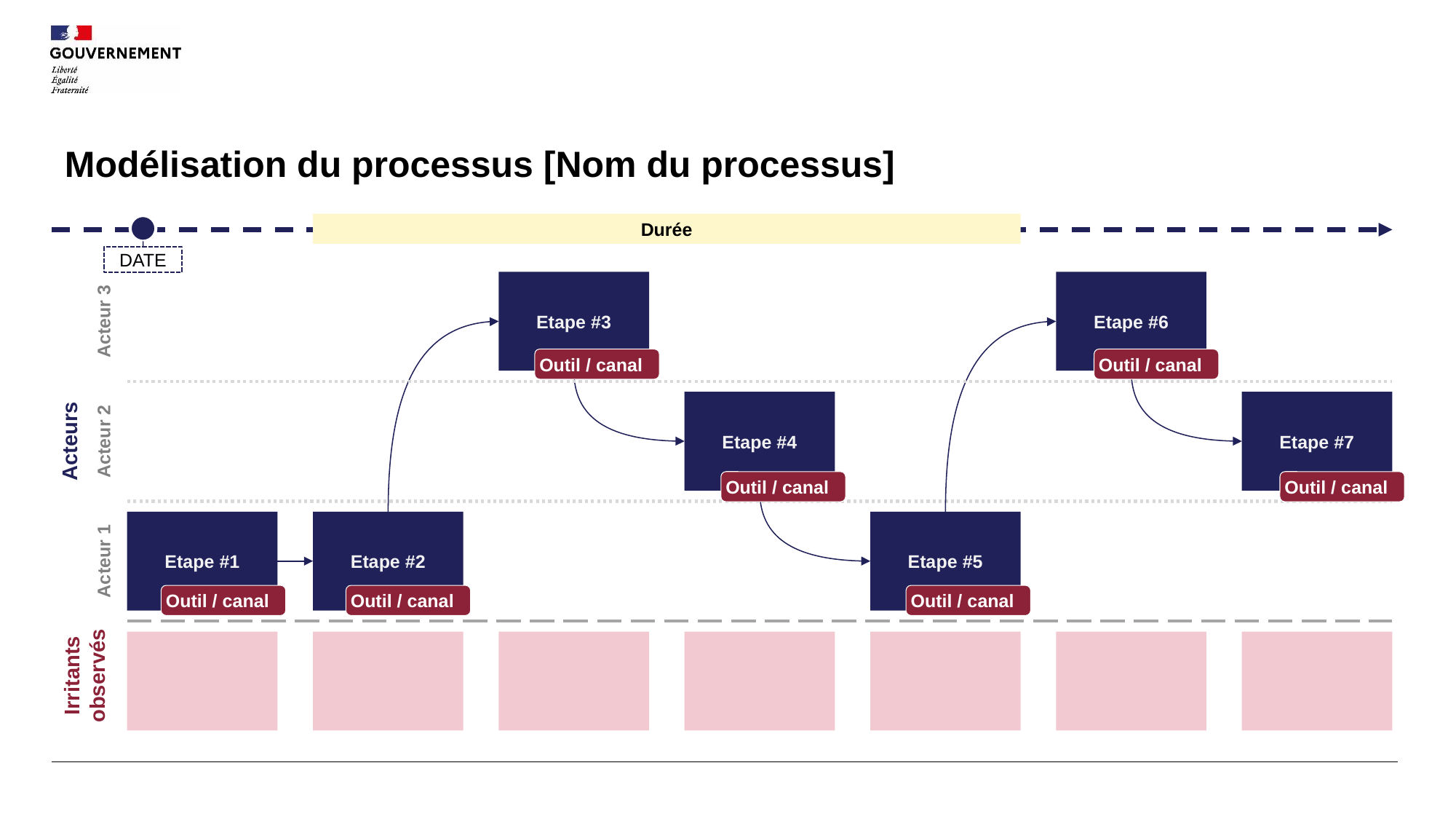

# Modélisation du processus [Nom du processus]
Durée

DATE
Etape #3
Etape #6
Acteur 3
Outil / canal
Outil / canal
Etape #4
Etape #7
Acteurs
Acteur 2
Outil / canal
Outil / canal
Etape #1
Etape #2
Etape #5
Acteur 1
Outil / canal
Outil / canal
Outil / canal

Irritants observés